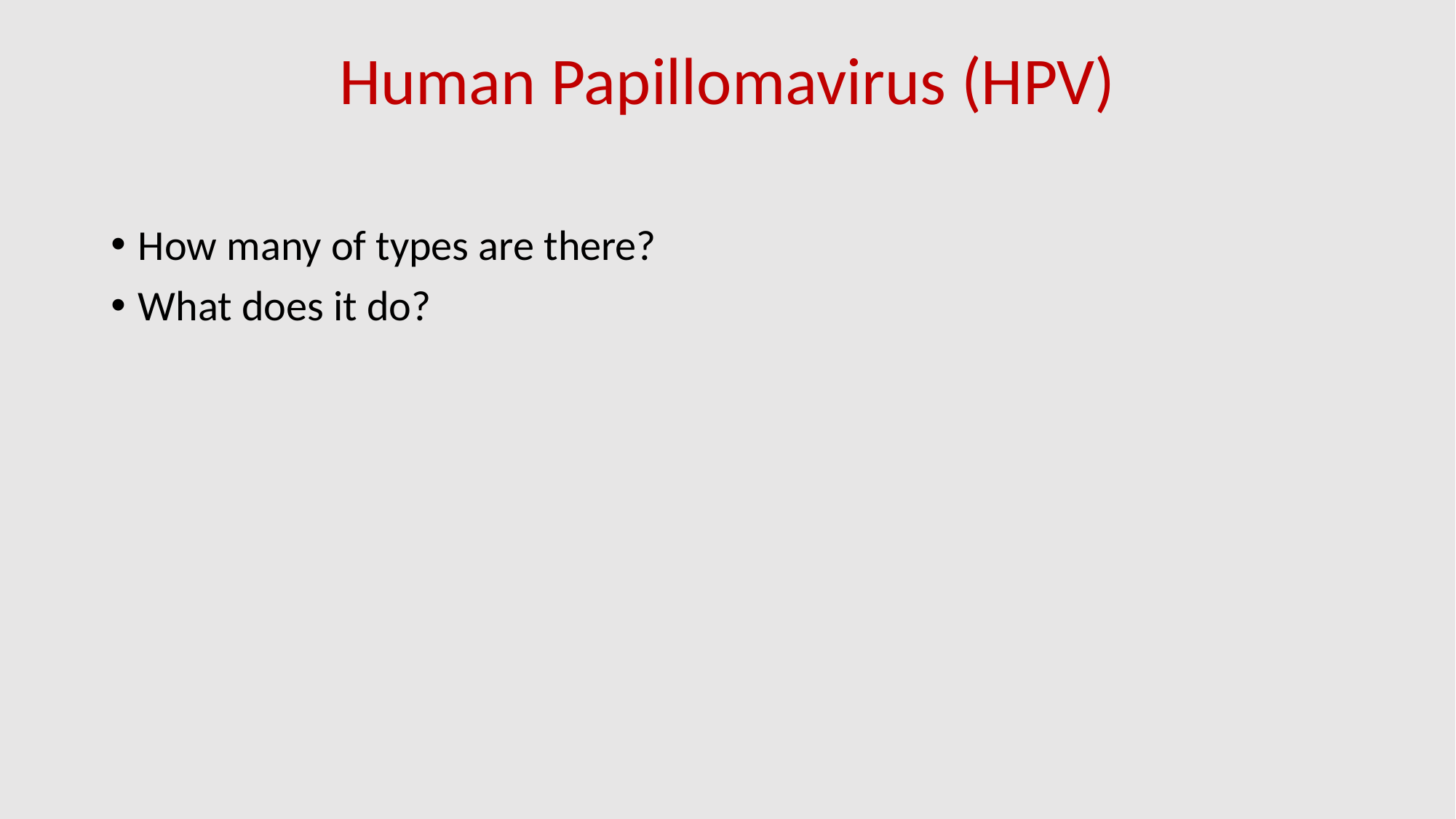

# Human Papillomavirus (HPV)
How many of types are there?
What does it do?